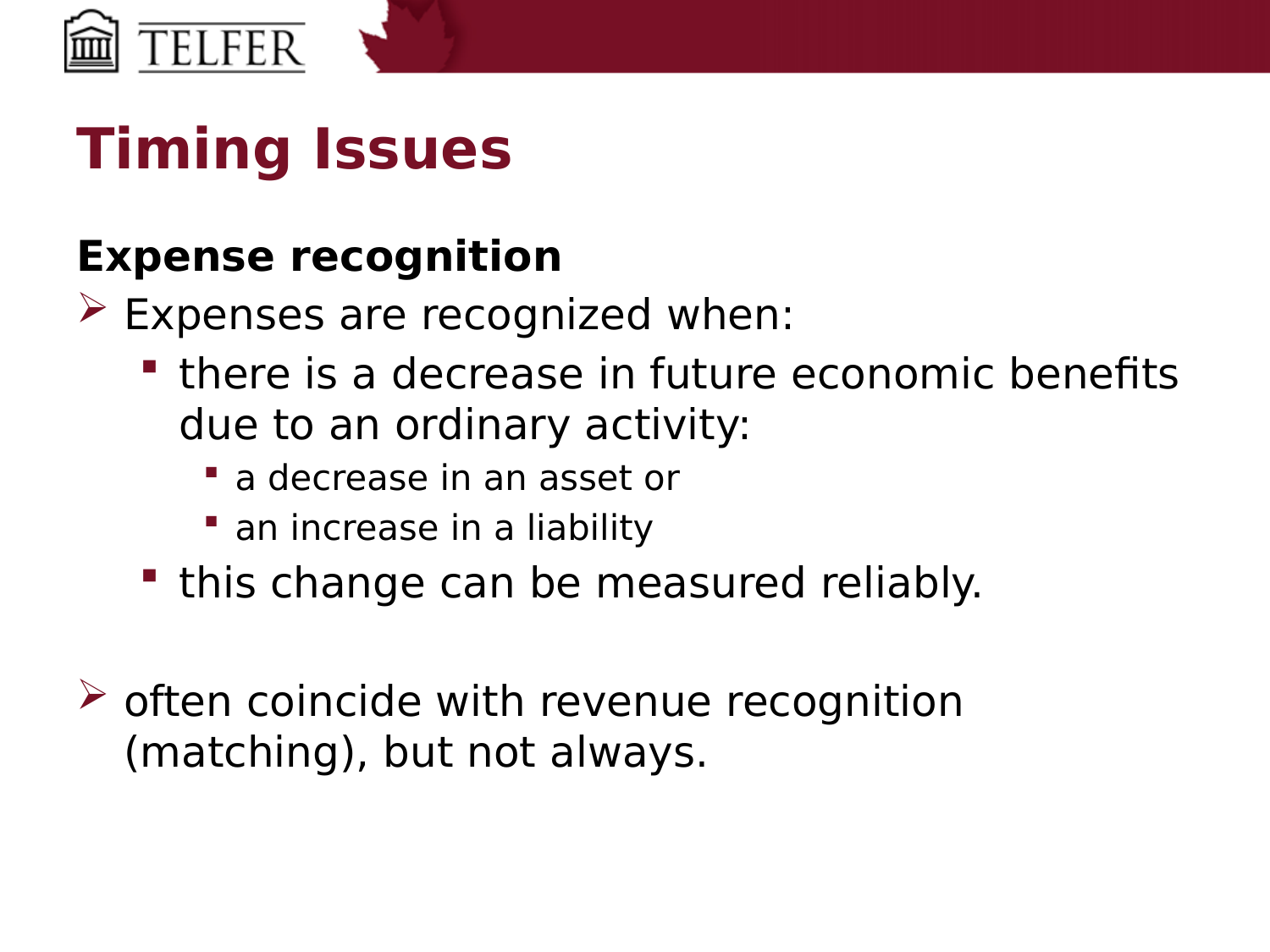

# Timing Issues
Expense recognition
Expenses are recognized when:
there is a decrease in future economic benefits due to an ordinary activity:
a decrease in an asset or
an increase in a liability
this change can be measured reliably.

often coincide with revenue recognition (matching), but not always.